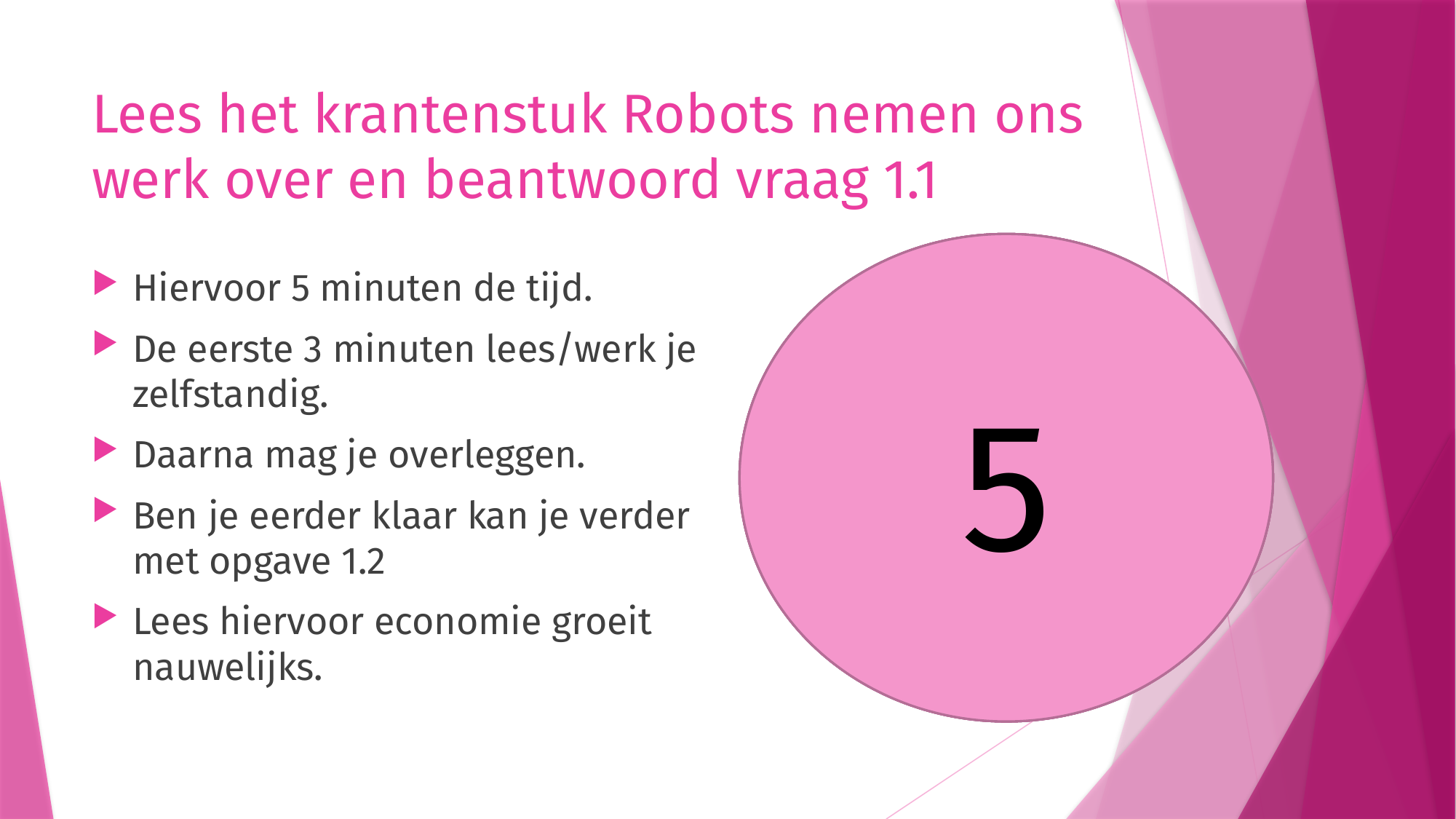

# Lees het krantenstuk Robots nemen ons werk over en beantwoord vraag 1.1
5
4
3
1
2
Hiervoor 5 minuten de tijd.
De eerste 3 minuten lees/werk je zelfstandig.
Daarna mag je overleggen.
Ben je eerder klaar kan je verder met opgave 1.2
Lees hiervoor economie groeit nauwelijks.